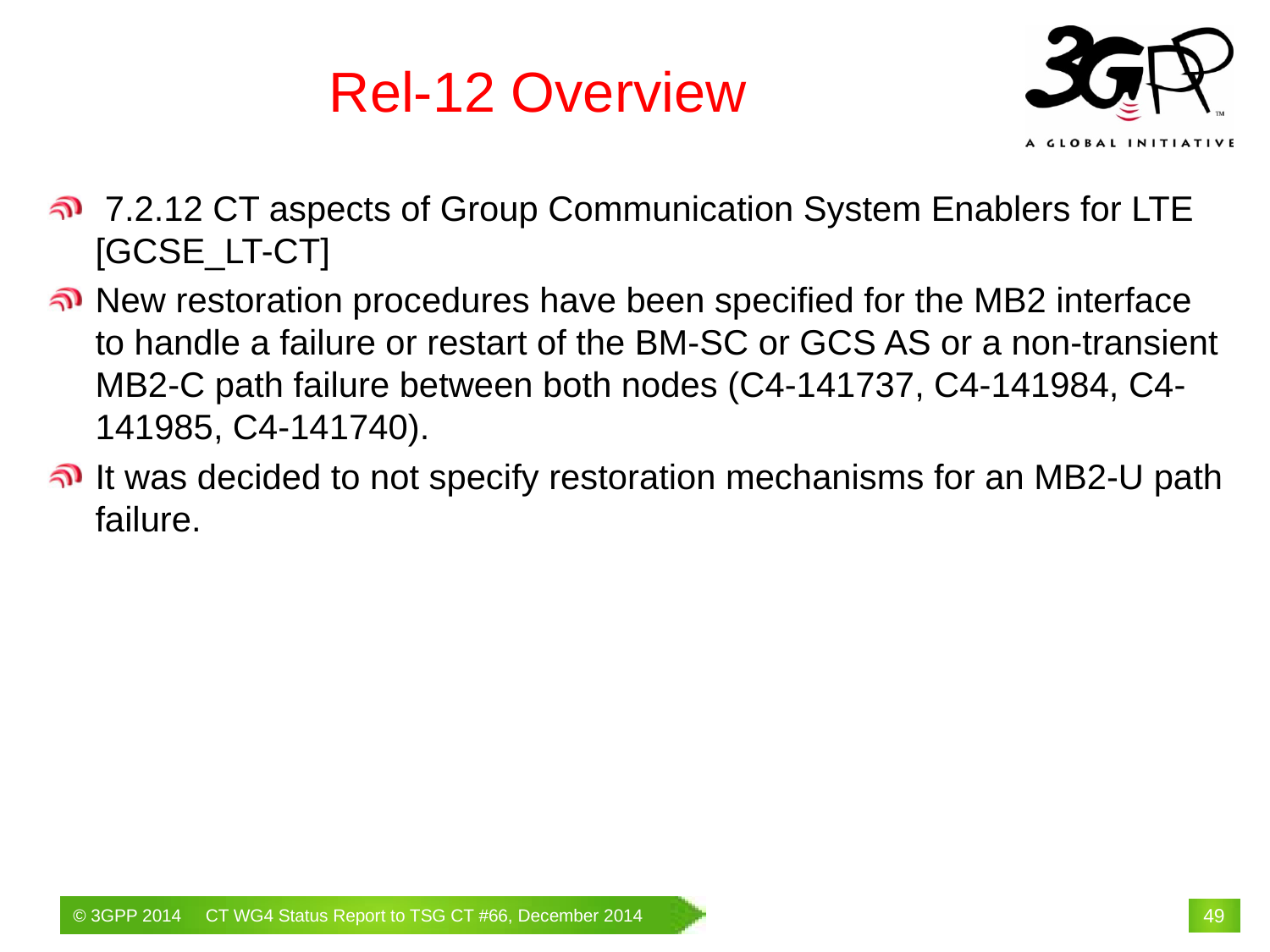

# Rel-12 Overview
 7.2.12 CT aspects of Group Communication System Enablers for LTE [GCSE_LT-CT]
New restoration procedures have been specified for the MB2 interface to handle a failure or restart of the BM-SC or GCS AS or a non-transient MB2-C path failure between both nodes (C4-141737, C4-141984, C4-141985, C4-141740).
It was decided to not specify restoration mechanisms for an MB2-U path failure.